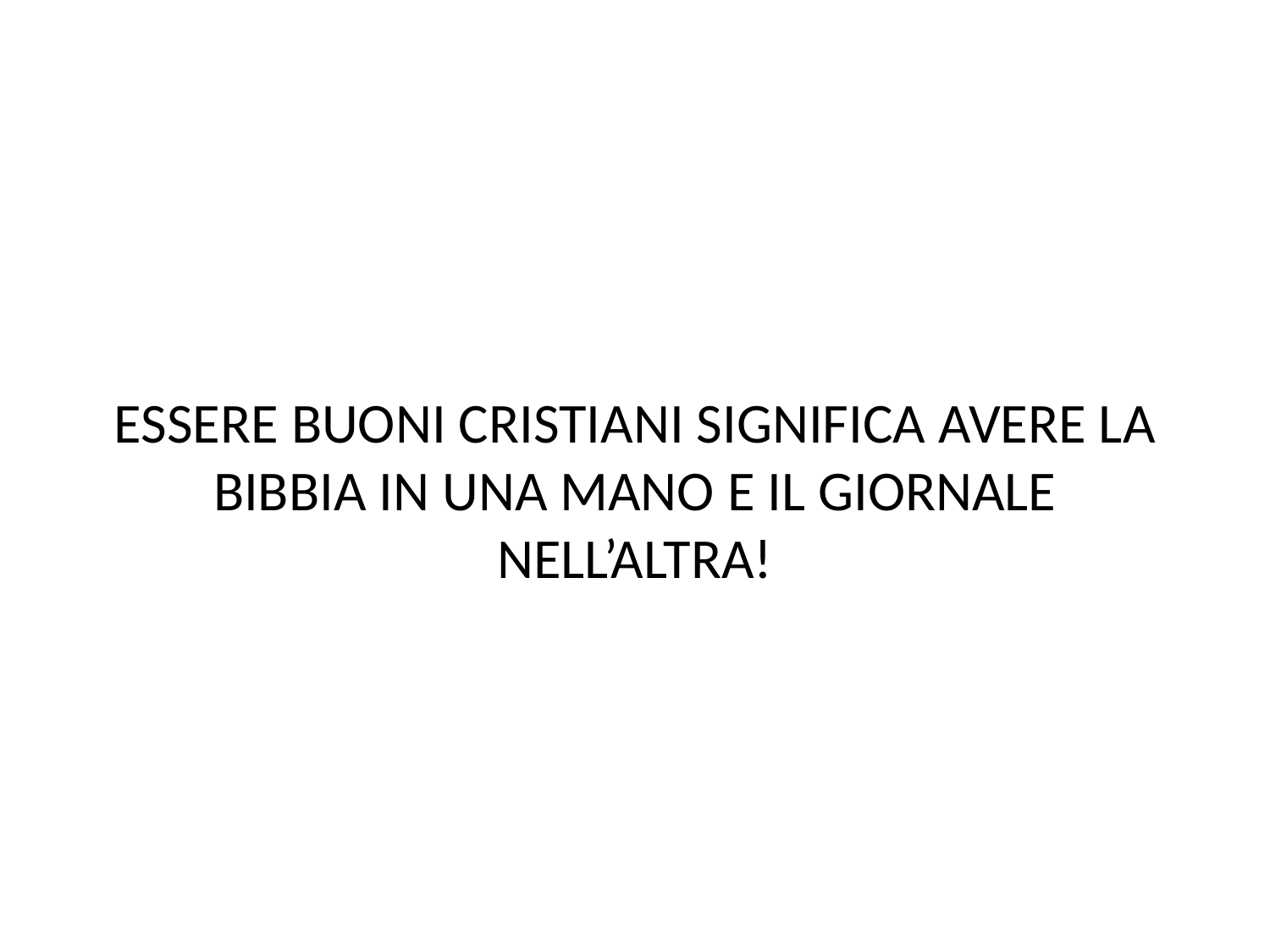

#

ESSERE BUONI CRISTIANI SIGNIFICA AVERE LA BIBBIA IN UNA MANO E IL GIORNALE NELL’ALTRA!